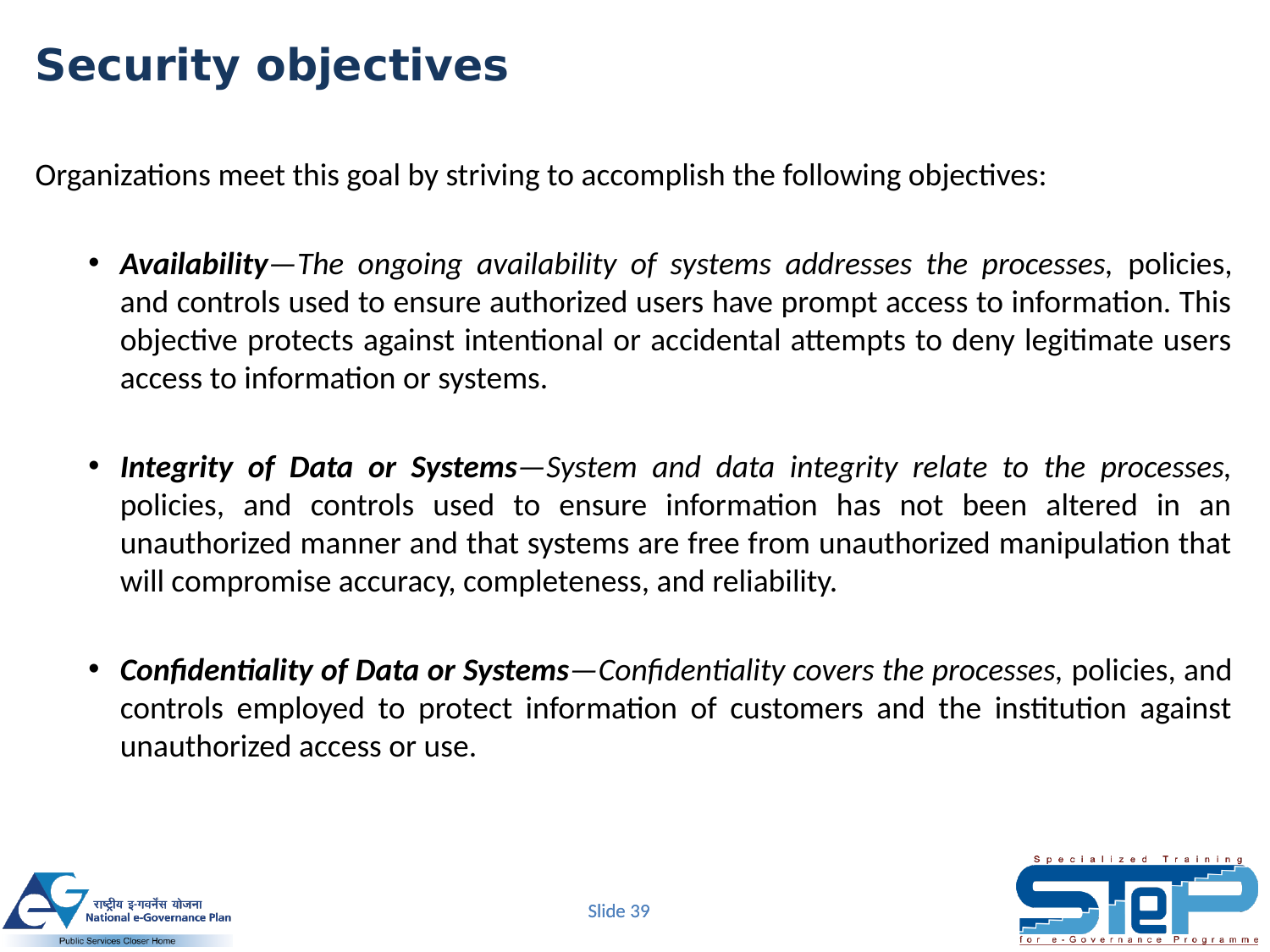

# Security objectives
Organizations meet this goal by striving to accomplish the following objectives:

Availability—The ongoing availability of systems addresses the processes, policies, and controls used to ensure authorized users have prompt access to information. This objective protects against intentional or accidental attempts to deny legitimate users access to information or systems.

Integrity of Data or Systems—System and data integrity relate to the processes, policies, and controls used to ensure information has not been altered in an unauthorized manner and that systems are free from unauthorized manipulation that will compromise accuracy, completeness, and reliability.

Confidentiality of Data or Systems—Confidentiality covers the processes, policies, and controls employed to protect information of customers and the institution against unauthorized access or use.